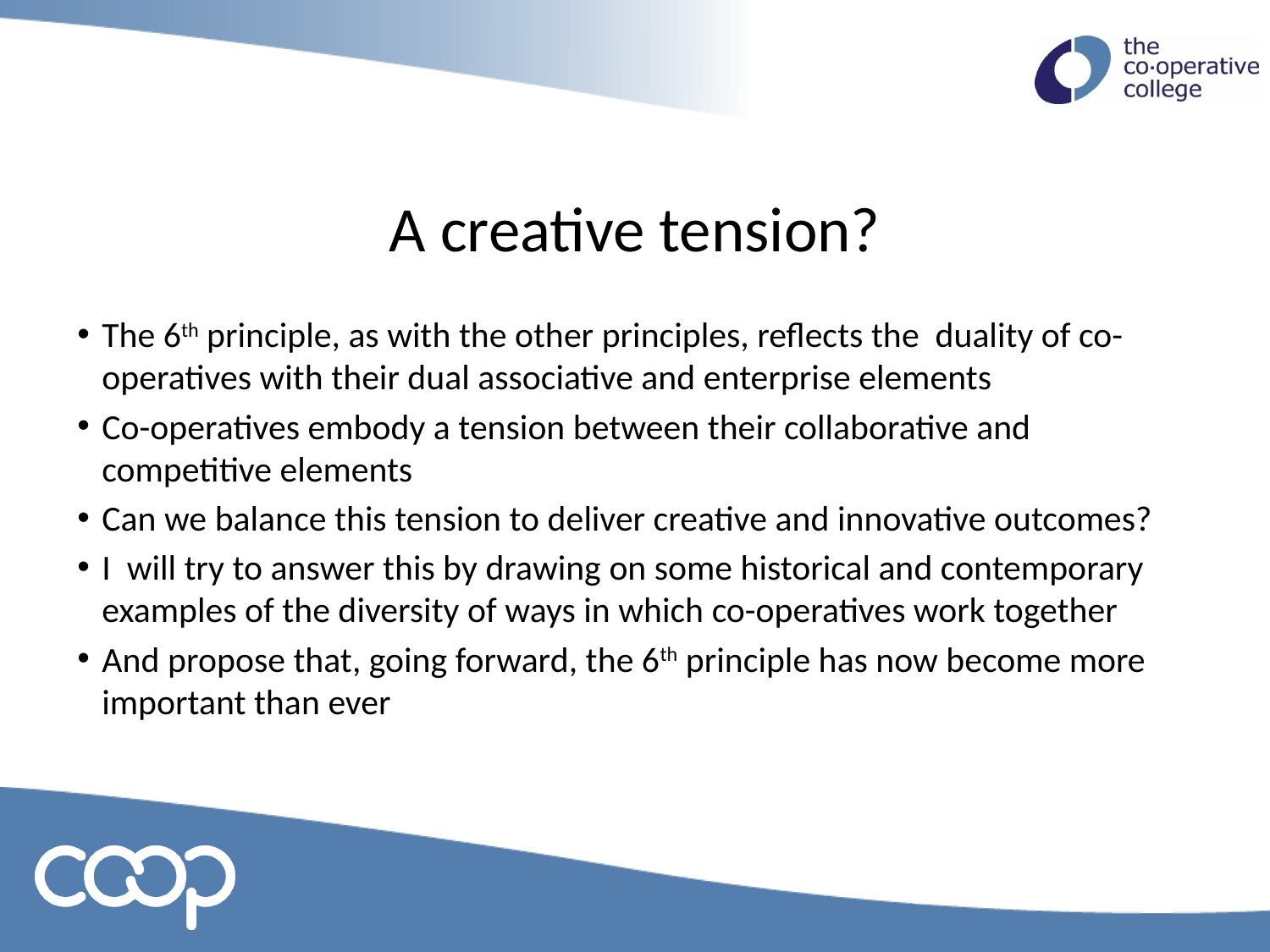

# A creative tension?
The 6th principle, as with the other principles, reflects the  duality of co-operatives with their dual associative and enterprise elements
Co-operatives embody a tension between their collaborative and competitive elements
Can we balance this tension to deliver creative and innovative outcomes?
I  will try to answer this by drawing on some historical and contemporary examples of the diversity of ways in which co-operatives work together
And propose that, going forward, the 6th principle has now become more important than ever